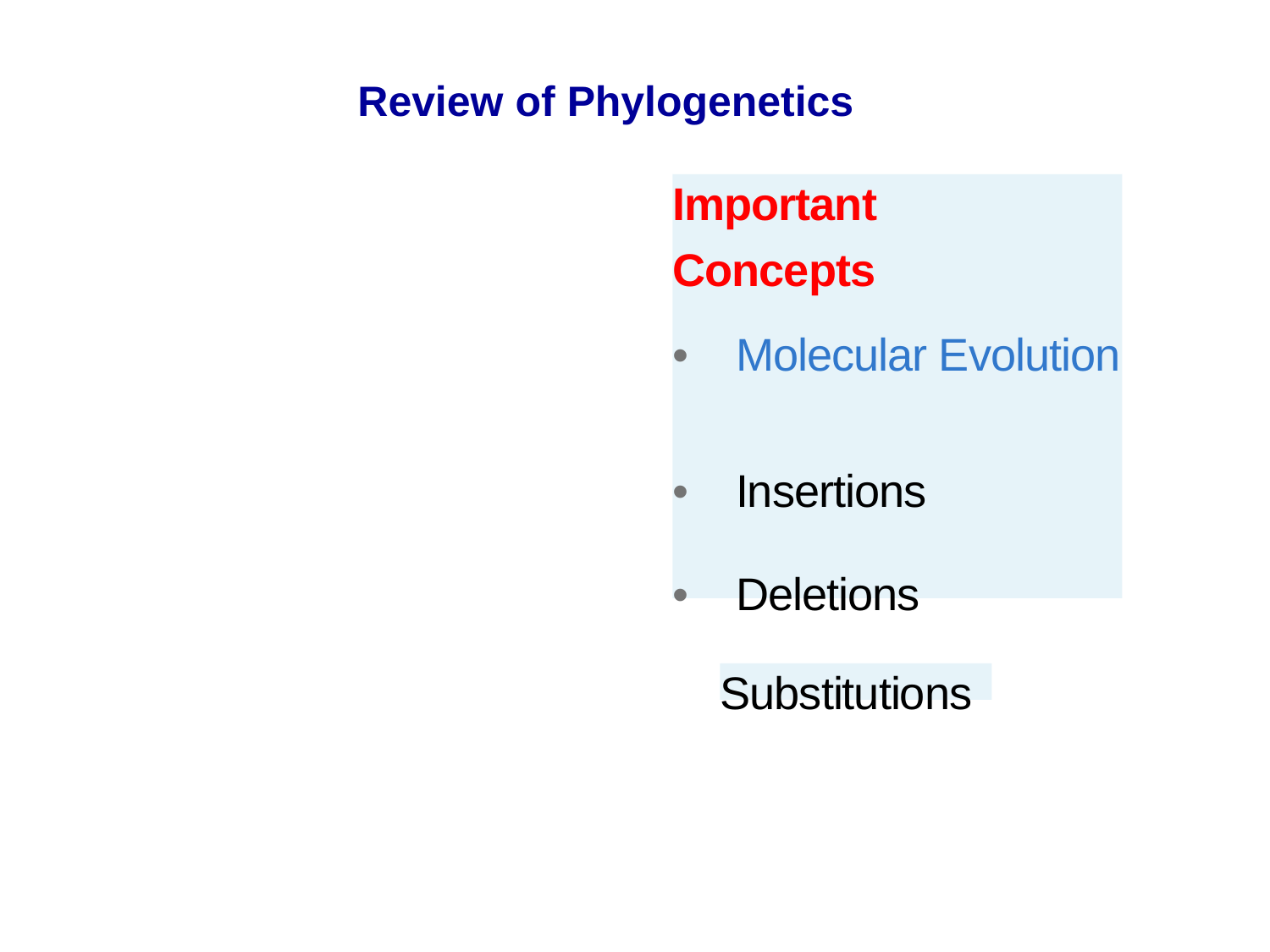

Review of Phylogenetics
Important
Concepts
•    Molecular Evolution
•    Insertions
•    Deletions
Substitutions